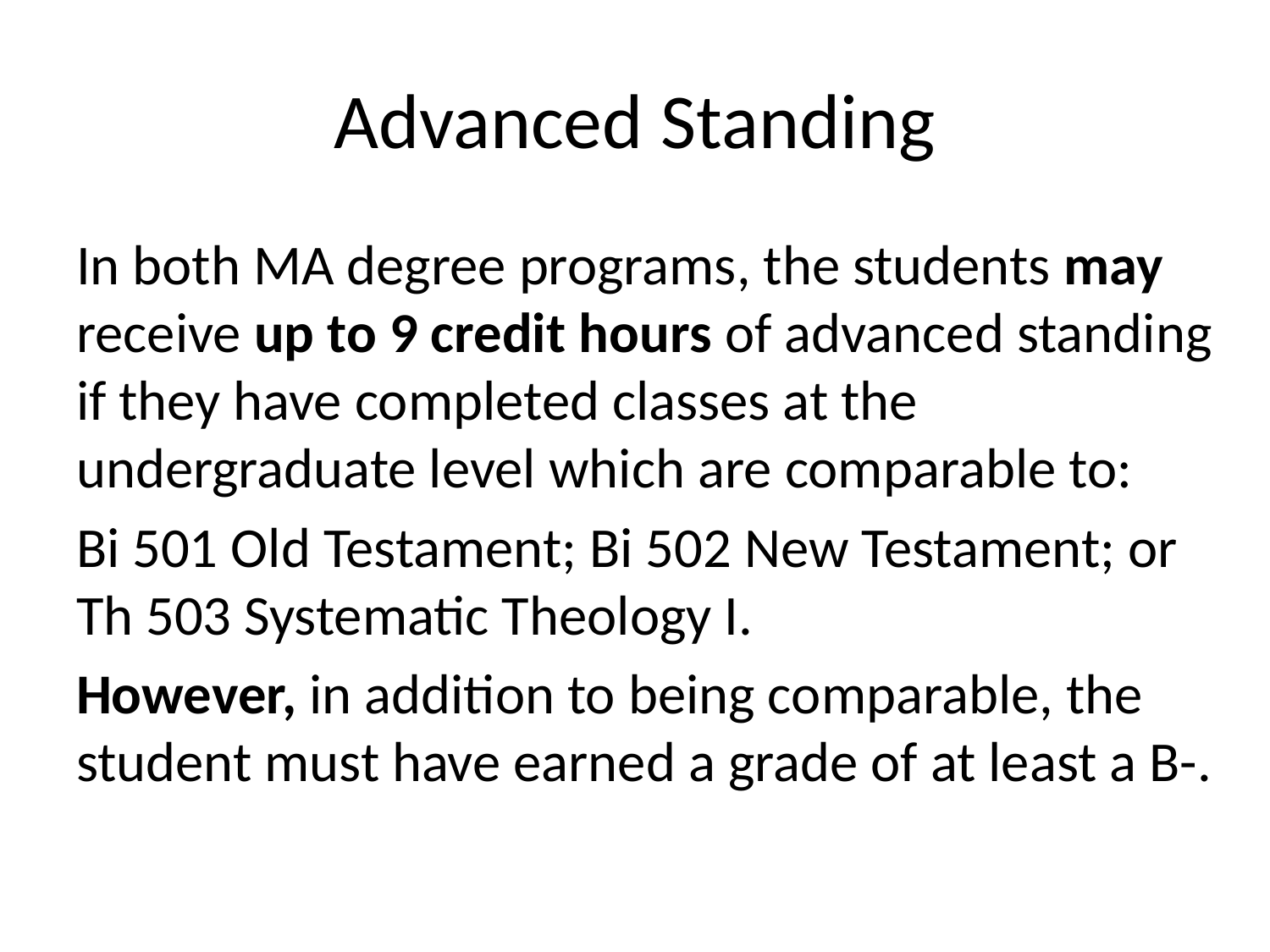

# Advanced Standing
In both MA degree programs, the students may receive up to 9 credit hours of advanced standing if they have completed classes at the undergraduate level which are comparable to:
Bi 501 Old Testament; Bi 502 New Testament; or Th 503 Systematic Theology I.
However, in addition to being comparable, the student must have earned a grade of at least a B-.